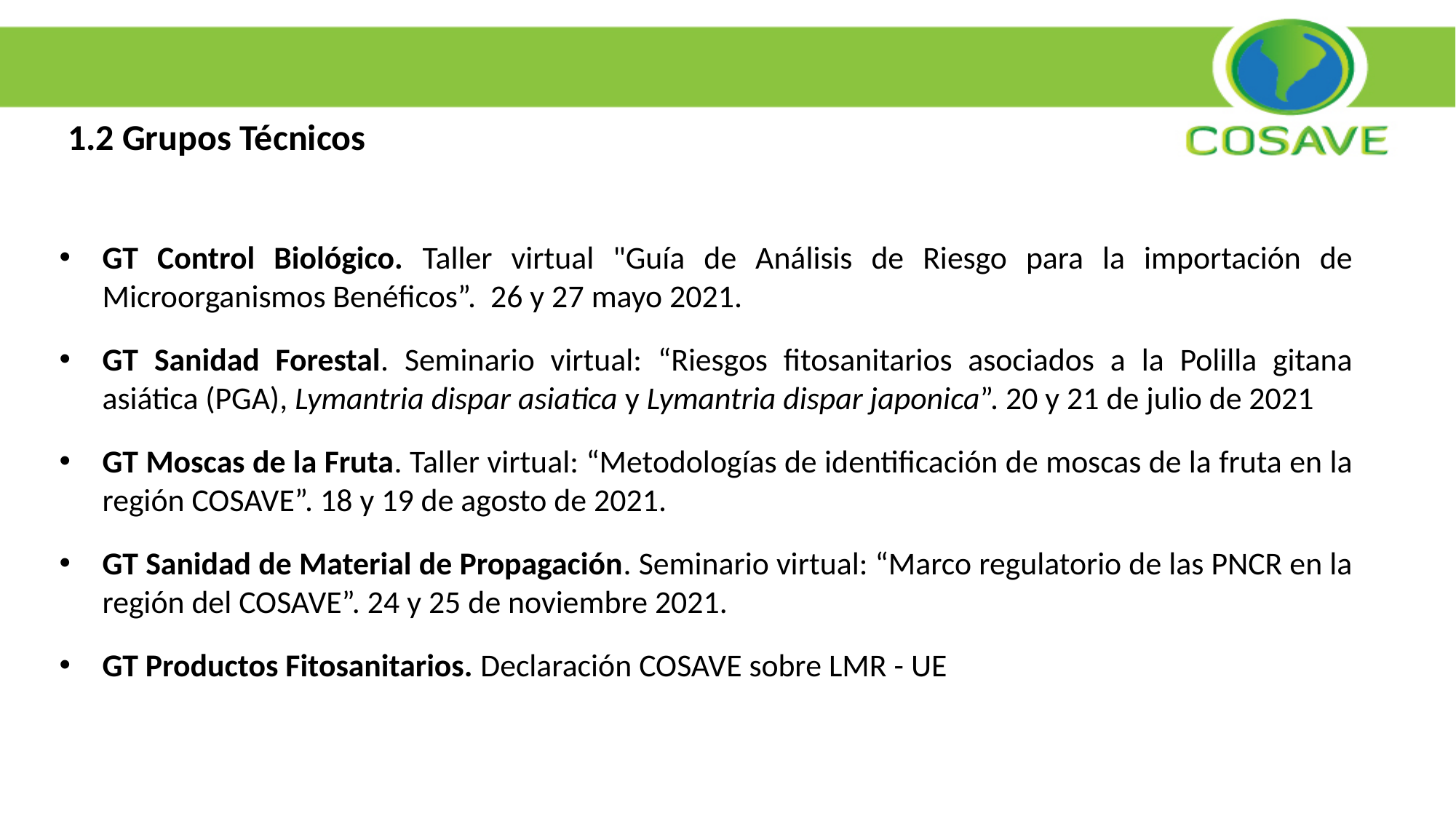

1.2 Grupos Técnicos
GT Control Biológico. Taller virtual "Guía de Análisis de Riesgo para la importación de Microorganismos Benéficos”.  26 y 27 mayo 2021.

GT Sanidad Forestal. Seminario virtual: “Riesgos fitosanitarios asociados a la Polilla gitana asiática (PGA), Lymantria dispar asiatica y Lymantria dispar japonica”. 20 y 21 de julio de 2021

GT Moscas de la Fruta. Taller virtual: “Metodologías de identificación de moscas de la fruta en la región COSAVE”. 18 y 19 de agosto de 2021.

GT Sanidad de Material de Propagación. Seminario virtual: “Marco regulatorio de las PNCR en la región del COSAVE”. 24 y 25 de noviembre 2021.

GT Productos Fitosanitarios. Declaración COSAVE sobre LMR - UE